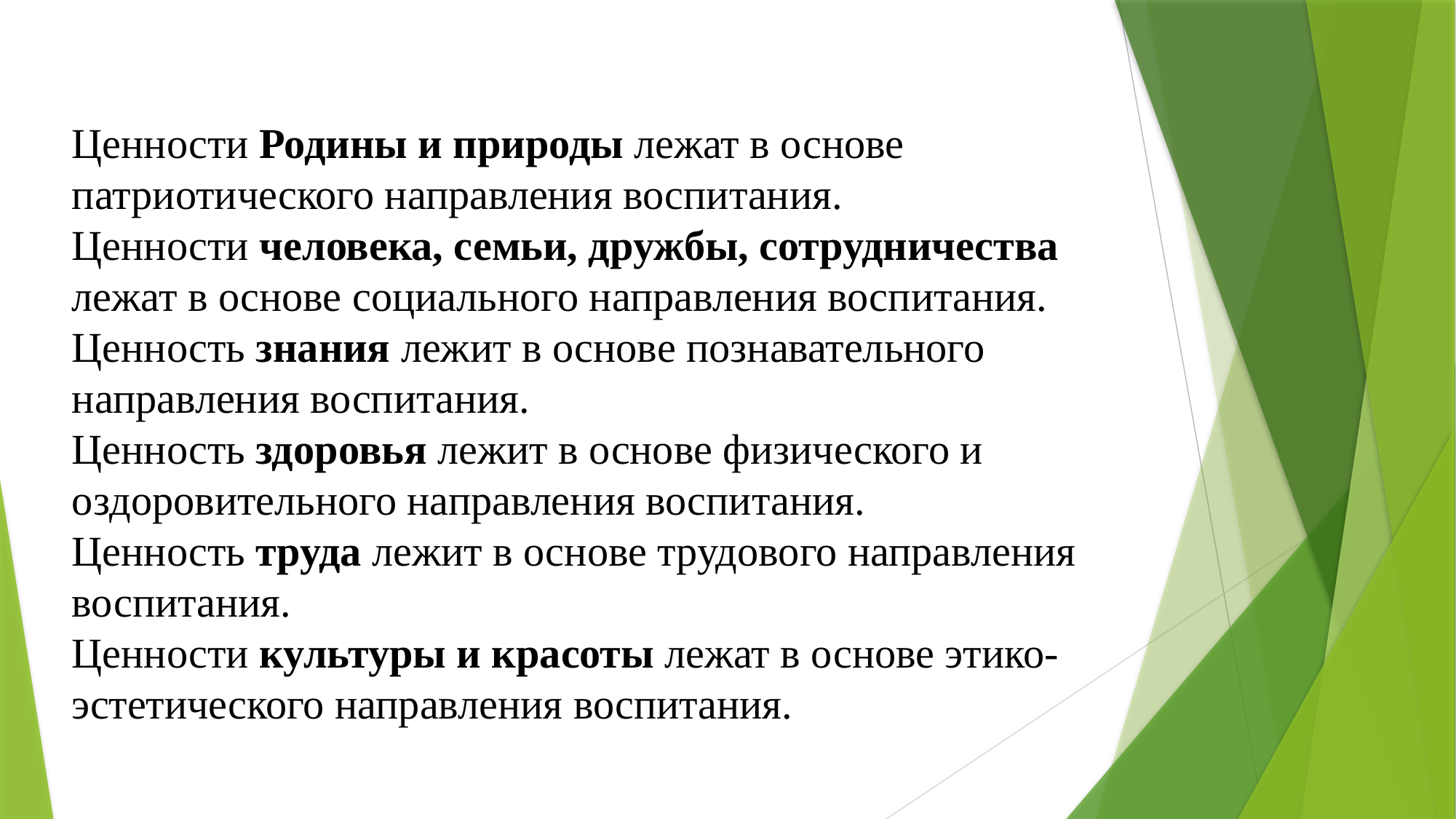

Ценности Родины и природы лежат в основе патриотического направления воспитания.
Ценности человека, семьи, дружбы, сотрудничества лежат в основе социального направления воспитания.
Ценность знания лежит в основе познавательного направления воспитания.
Ценность здоровья лежит в основе физического и оздоровительного направления воспитания.
Ценность труда лежит в основе трудового направления воспитания.
Ценности культуры и красоты лежат в основе этико-эстетического направления воспитания.